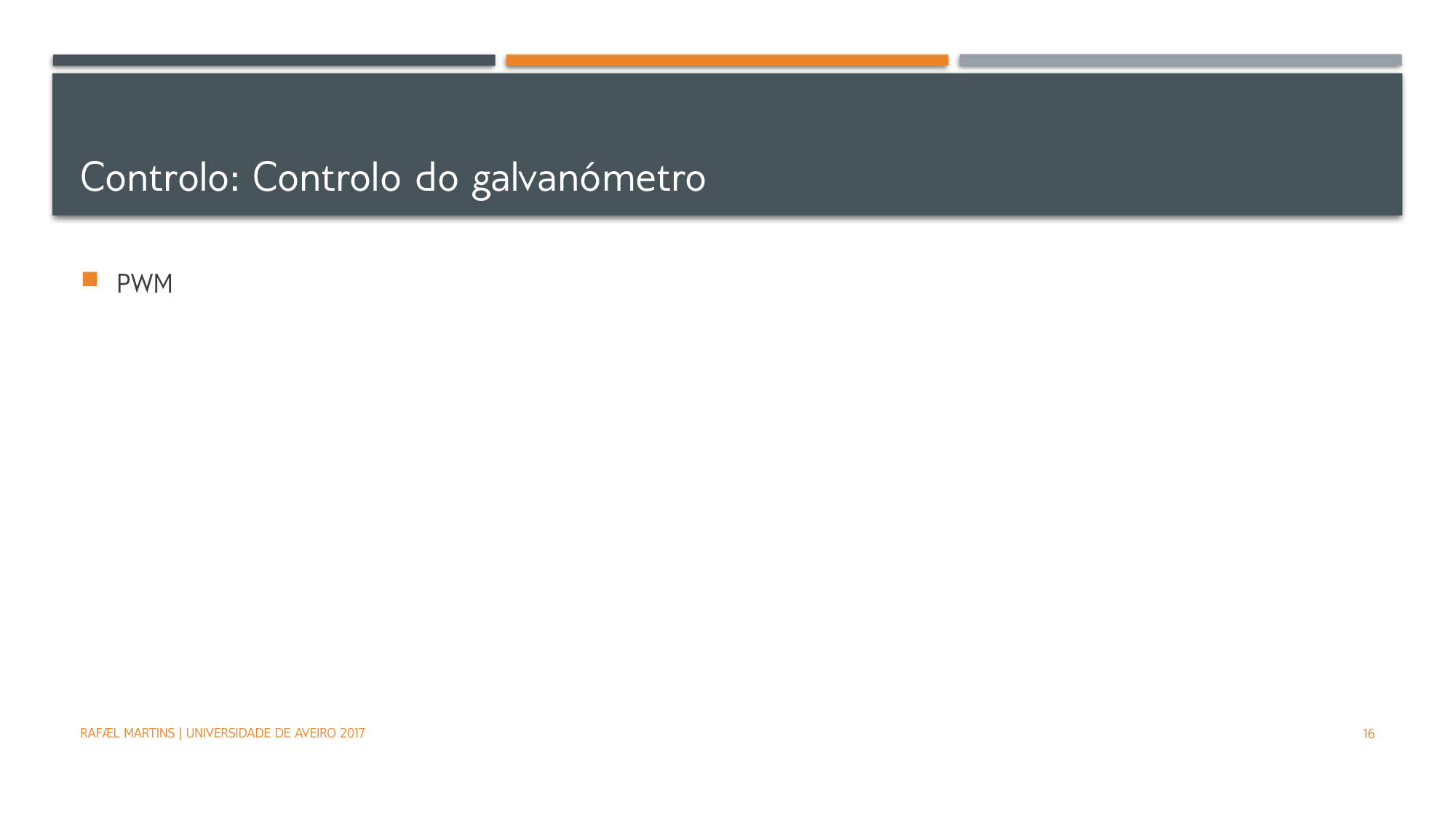

# Controlo: Controlo do galvanómetro
PWM
Rafael Martins | Universidade de Aveiro 2017
16